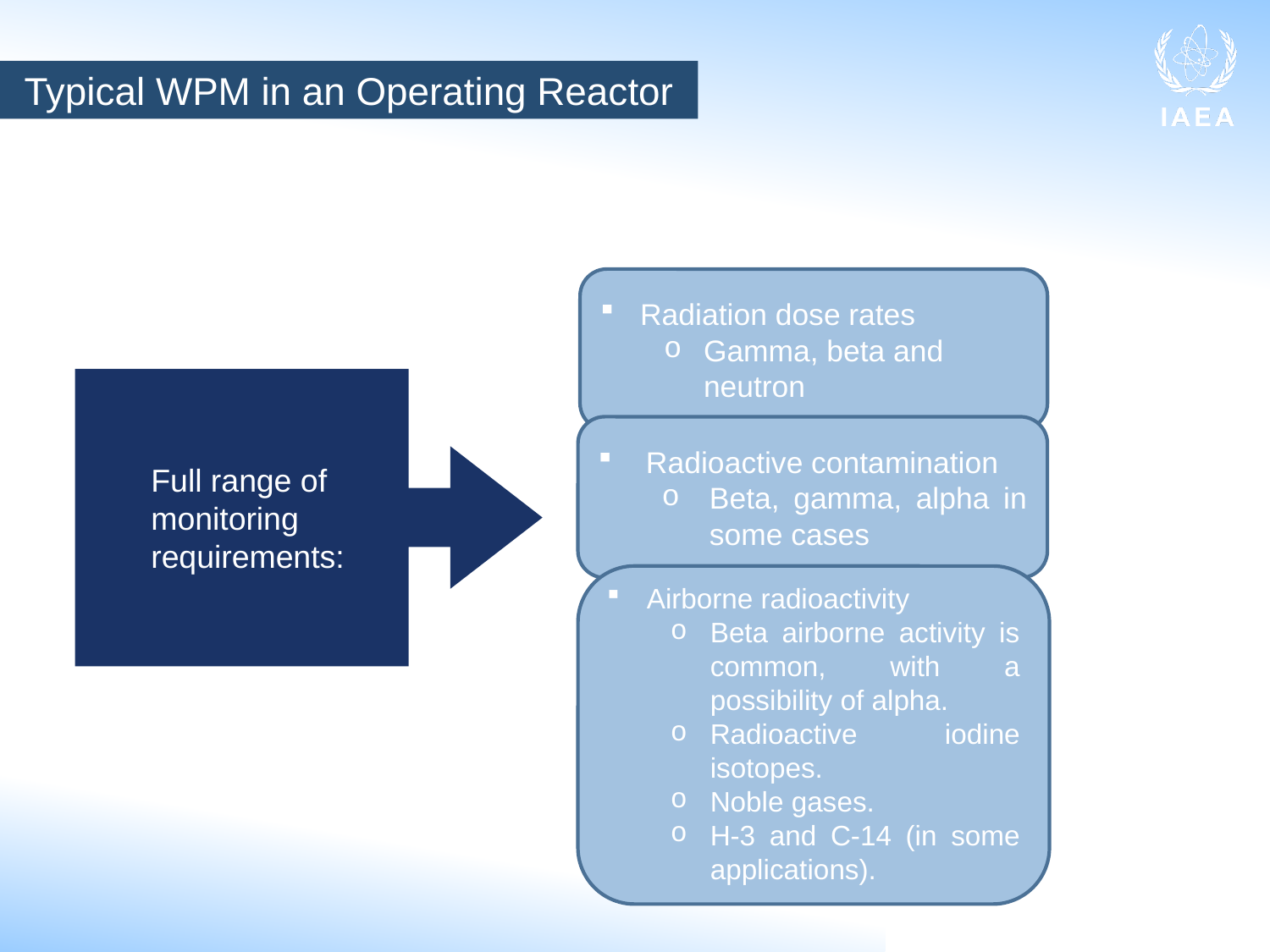

Typical WPM in an Operating Reactor

Radiation dose rates
Gamma, beta and neutron

Full range of monitoring requirements:

Radioactive contamination
Beta, gamma, alpha in some cases

Airborne radioactivity
Beta airborne activity is common, with a possibility of alpha.
Radioactive iodine isotopes.
Noble gases.
H-3 and C-14 (in some applications).